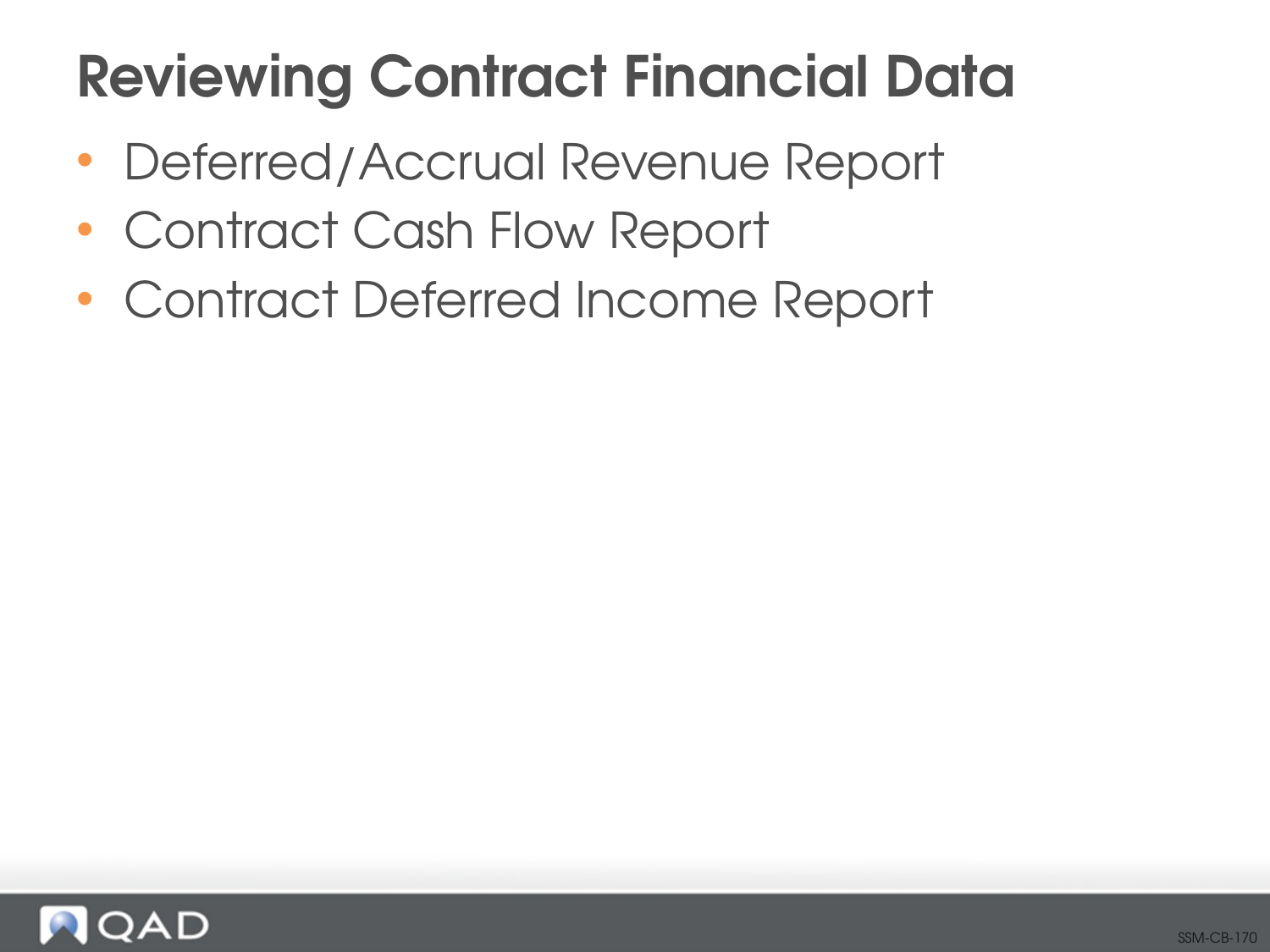

# Reviewing Contract Financial Data
Deferred/Accrual Revenue Report
Contract Cash Flow Report
Contract Deferred Income Report

SSM-CB-170